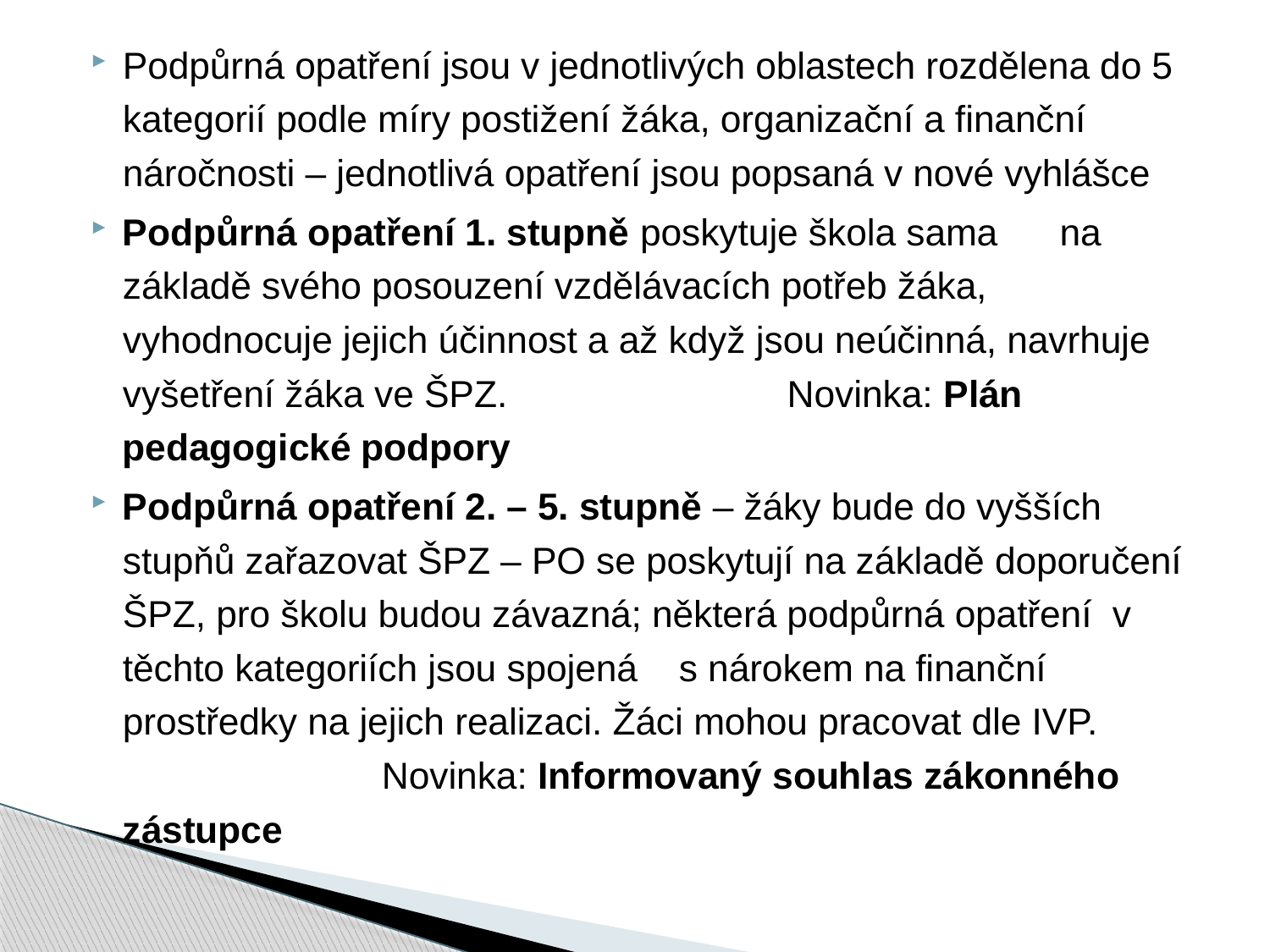

Podpůrná opatření jsou v jednotlivých oblastech rozdělena do 5 kategorií podle míry postižení žáka, organizační a finanční náročnosti – jednotlivá opatření jsou popsaná v nové vyhlášce
Podpůrná opatření 1. stupně poskytuje škola sama      na základě svého posouzení vzdělávacích potřeb žáka, vyhodnocuje jejich účinnost a až když jsou neúčinná, navrhuje vyšetření žáka ve ŠPZ.                           Novinka: Plán pedagogické podpory
Podpůrná opatření 2. – 5. stupně – žáky bude do vyšších stupňů zařazovat ŠPZ – PO se poskytují na základě doporučení ŠPZ, pro školu budou závazná; některá podpůrná opatření  v těchto kategoriích jsou spojená    s nárokem na finanční prostředky na jejich realizaci. Žáci mohou pracovat dle IVP.                                   Novinka: Informovaný souhlas zákonného zástupce